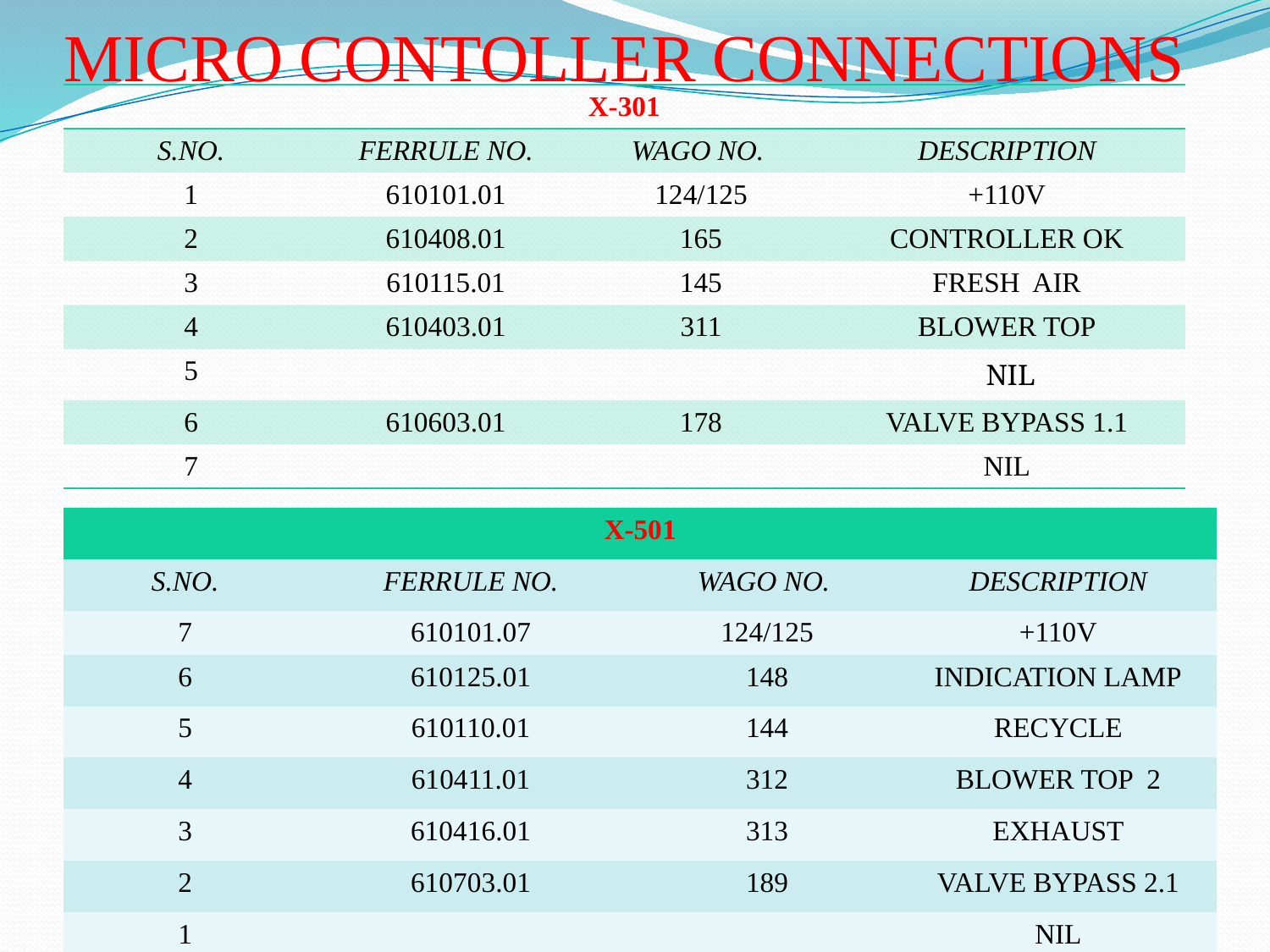

# MICRO CONTOLLER CONNECTIONS
| X-301 |  |  |  |
| --- | --- | --- | --- |
| S.NO. | FERRULE NO. | WAGO NO. | DESCRIPTION |
| 1 | 610101.01 | 124/125 | +110V |
| 2 | 610408.01 | 165 | CONTROLLER OK |
| 3 | 610115.01 | 145 | FRESH AIR |
| 4 | 610403.01 | 311 | BLOWER TOP |
| 5 |  |  | NIL |
| 6 | 610603.01 | 178 | VALVE BYPASS 1.1 |
| 7 |  |  | NIL |
| X-501 |  |  |  |
| --- | --- | --- | --- |
| S.NO. | FERRULE NO. | WAGO NO. | DESCRIPTION |
| 7 | 610101.07 | 124/125 | +110V |
| 6 | 610125.01 | 148 | INDICATION LAMP |
| 5 | 610110.01 | 144 | RECYCLE |
| 4 | 610411.01 | 312 | BLOWER TOP 2 |
| 3 | 610416.01 | 313 | EXHAUST |
| 2 | 610703.01 | 189 | VALVE BYPASS 2.1 |
| 1 |  |  | NIL |